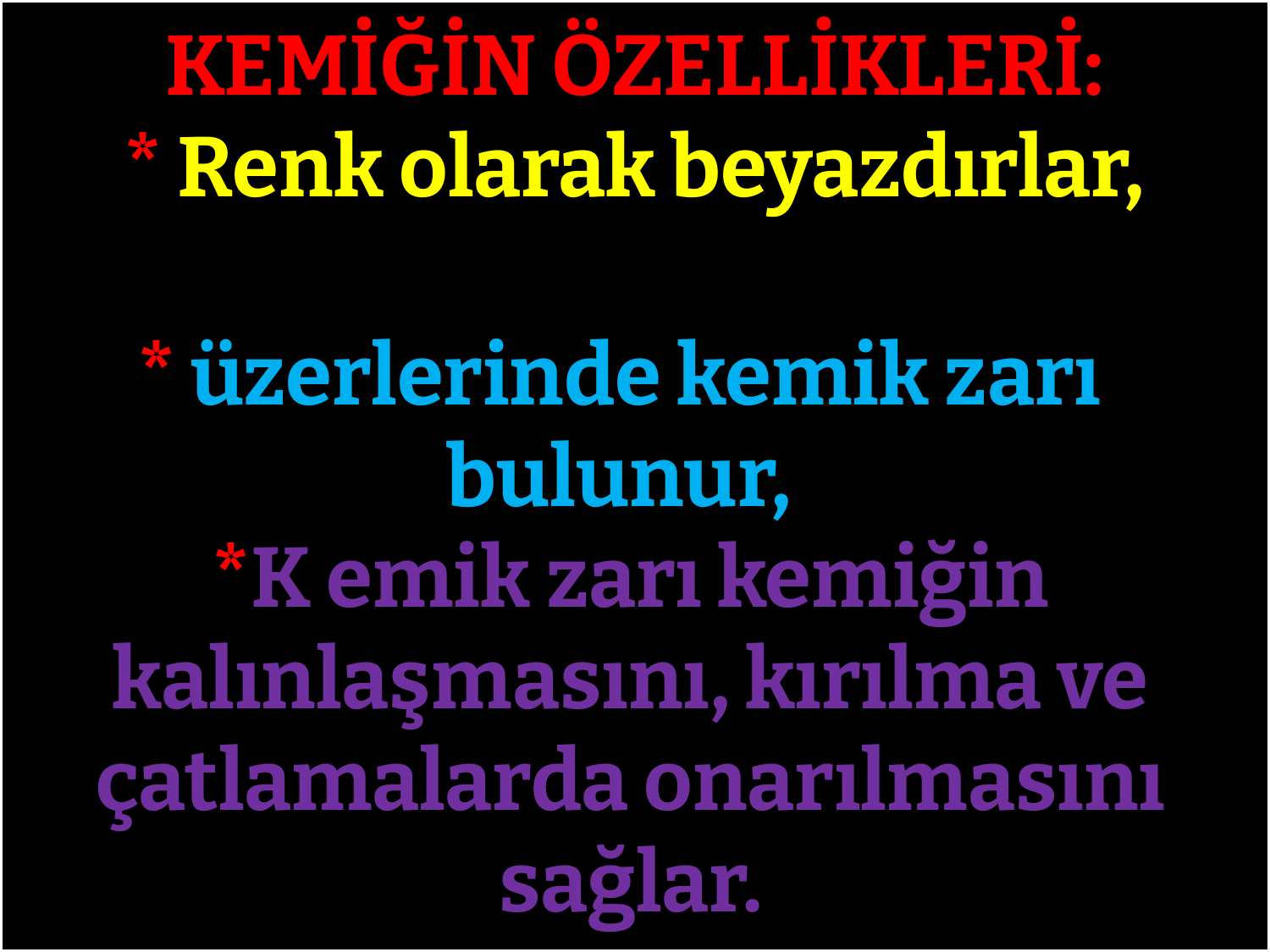

KEMİĞİN ÖZELLİKLERİ:
* Renk olarak beyazdırlar,
#
* üzerlerinde kemik zarı bulunur,
*K emik zarı kemiğin kalınlaşmasını, kırılma ve çatlamalarda onarılmasını sağlar.